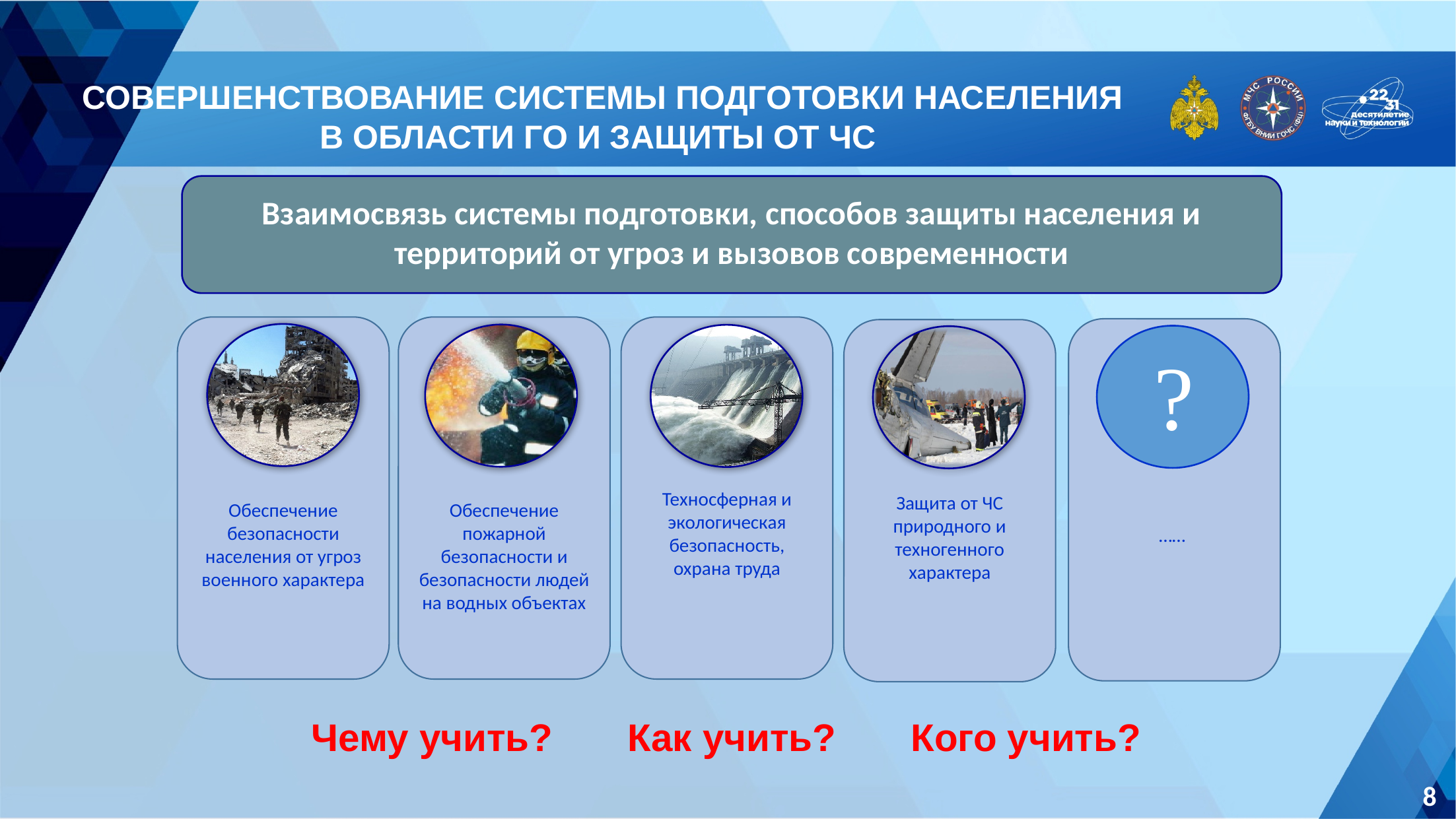

СОВЕРШЕНСТВОВАНИЕ СИСТЕМЫ ПОДГОТОВКИ НАСЕЛЕНИЯ
В ОБЛАСТИ ГО И ЗАЩИТЫ ОТ ЧС

Взаимосвязь системы подготовки, способов защиты населения и территорий от угроз и вызовов современности

Обеспечение пожарной безопасности и безопасности людей на водных объектах

Техносферная и экологическая безопасность, охрана труда

Обеспечение безопасности населения от угроз военного характера

……

Защита от ЧС природного и техногенного характера

?
 Чему учить?       Как учить?       Кого учить?
8